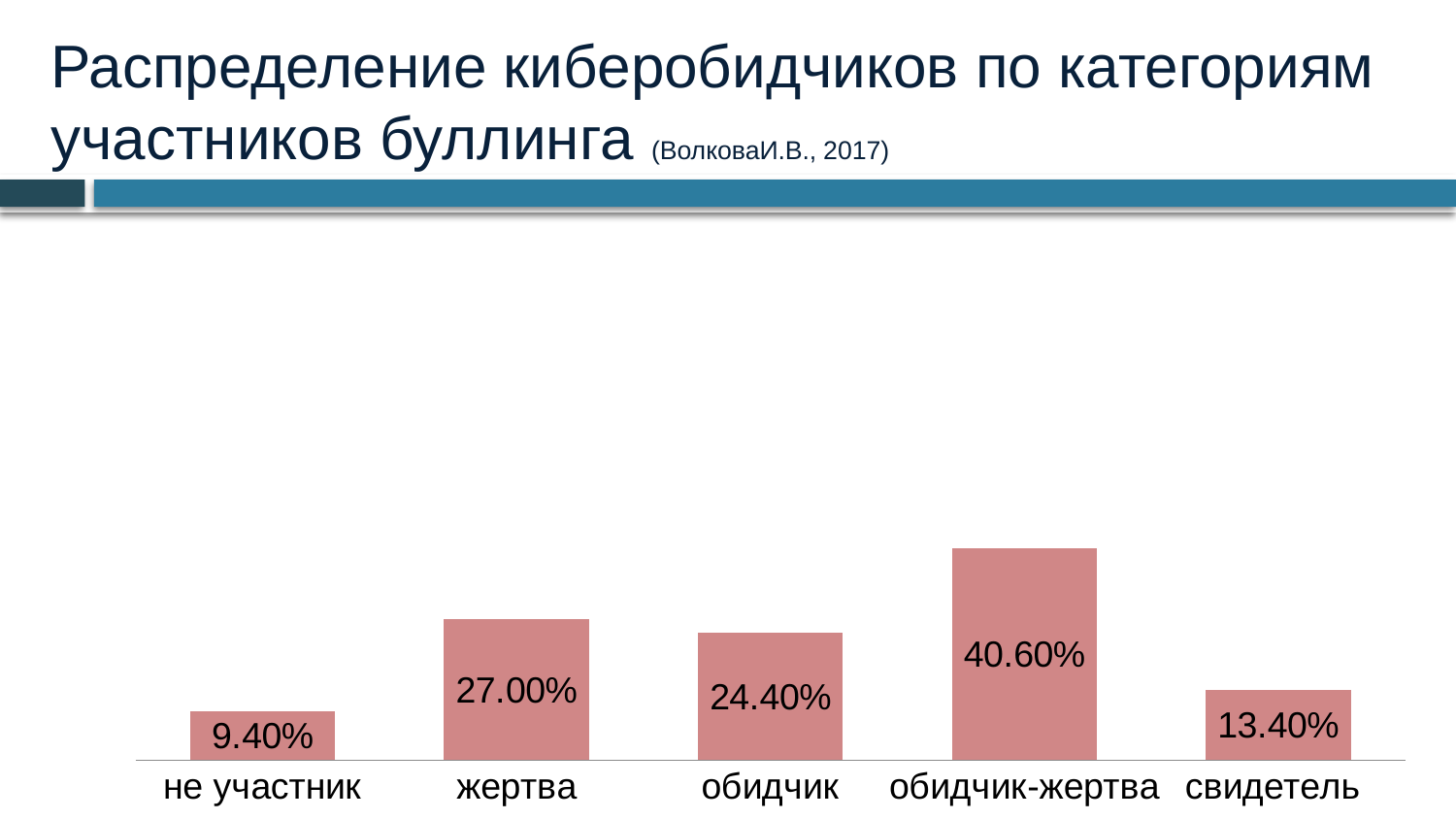

# Распределение киберобидчиков по категориям участников буллинга (ВолковаИ.В., 2017)

### Chart

| Category | Да | Нет |
|---|---|---|
| не участник | 0.094 | 0.906 |
| жертва | 0.27 | 0.73 |
| обидчик | 0.244 | 0.756 |
| обидчик-жертва | 0.406 | 0.594 |
| свидетель  | 0.134 | 0.866 |